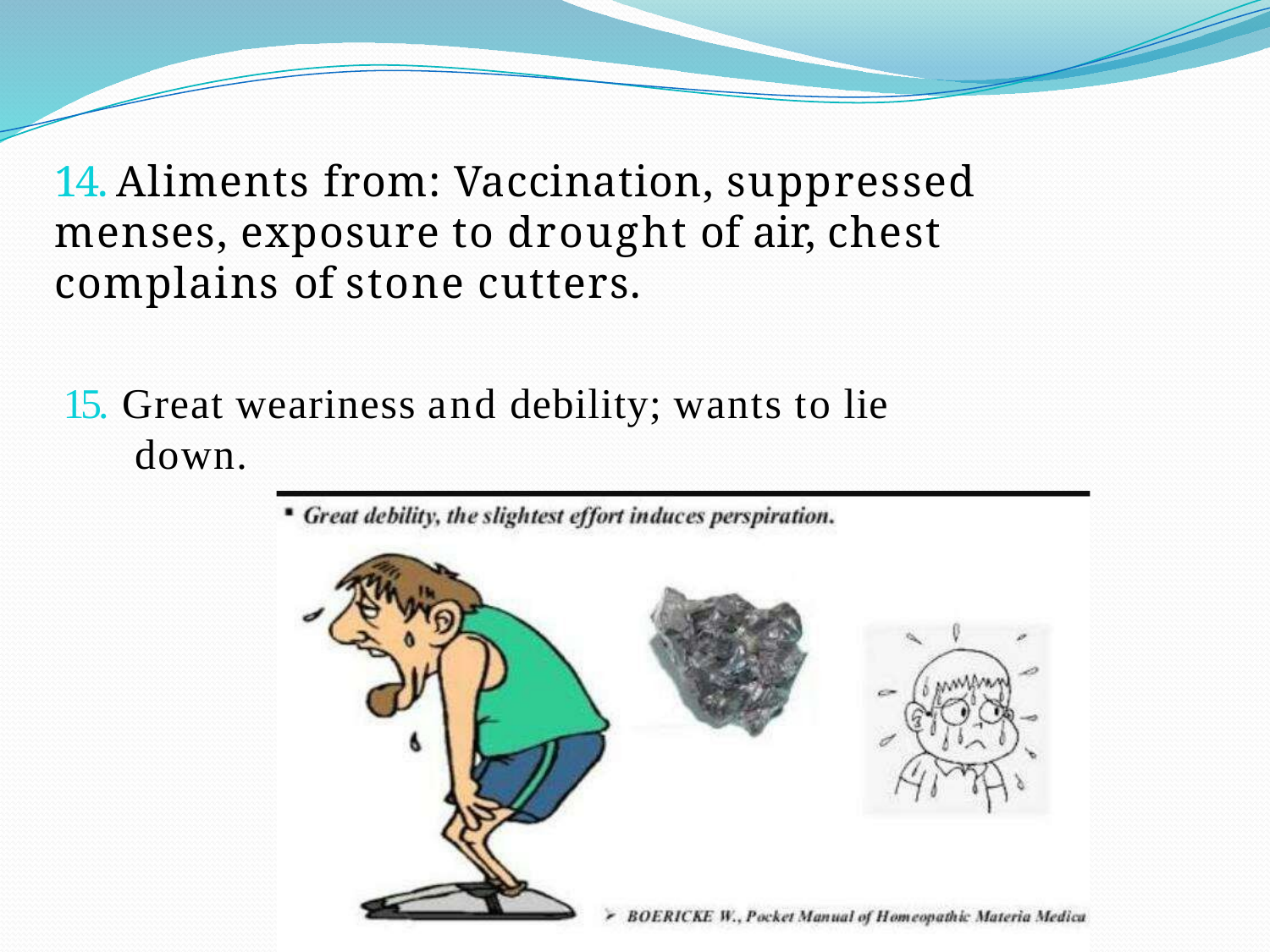

14. Aliments from: Vaccination, suppressed  menses, exposure to drought of air, chest  complains of stone cutters.
15. Great weariness and debility; wants to lie  down.